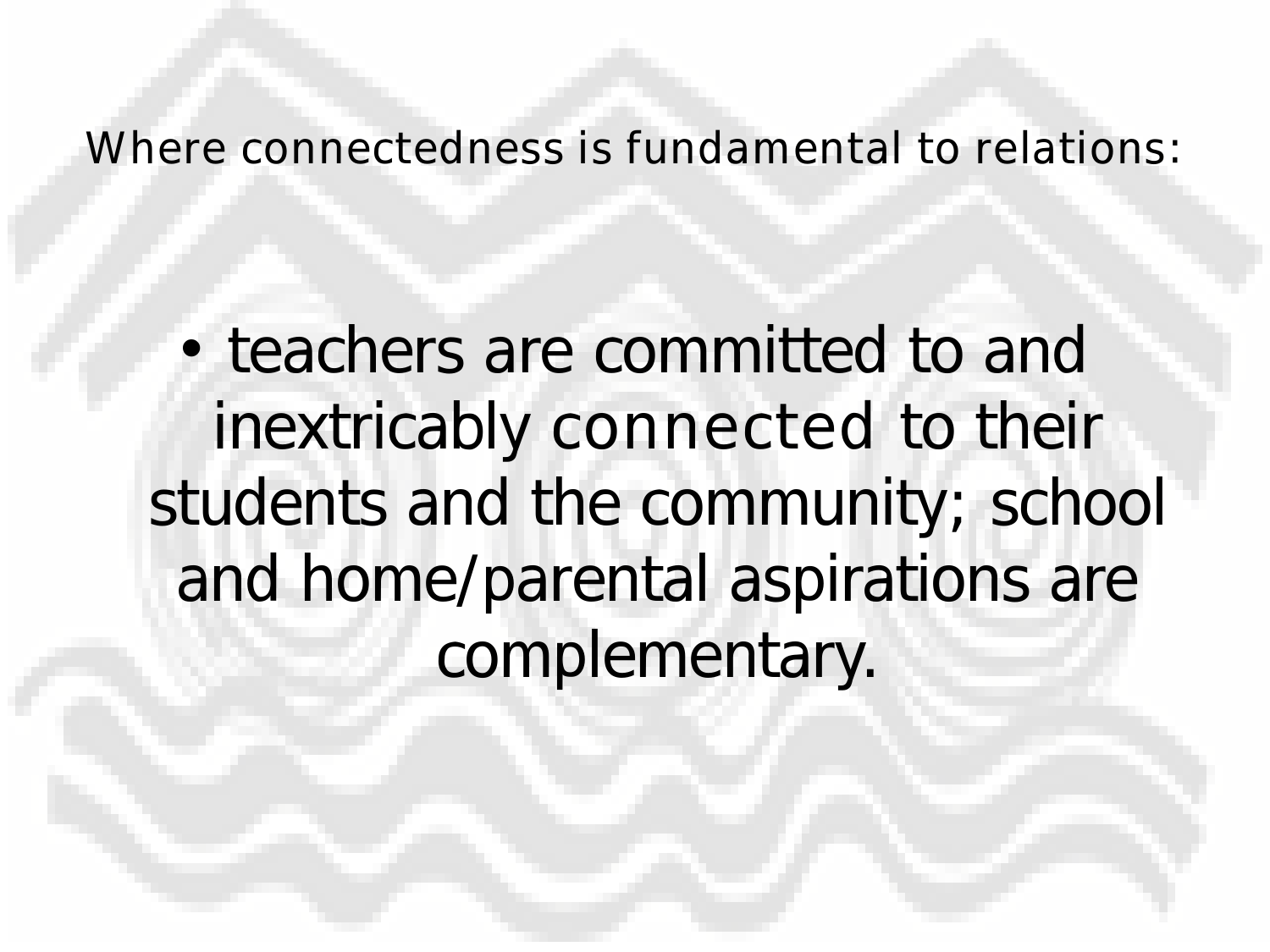

# Where connectedness is fundamental to relations:

teachers are committed to and inextricably connected to their students and the community; school and home/parental aspirations are complementary.